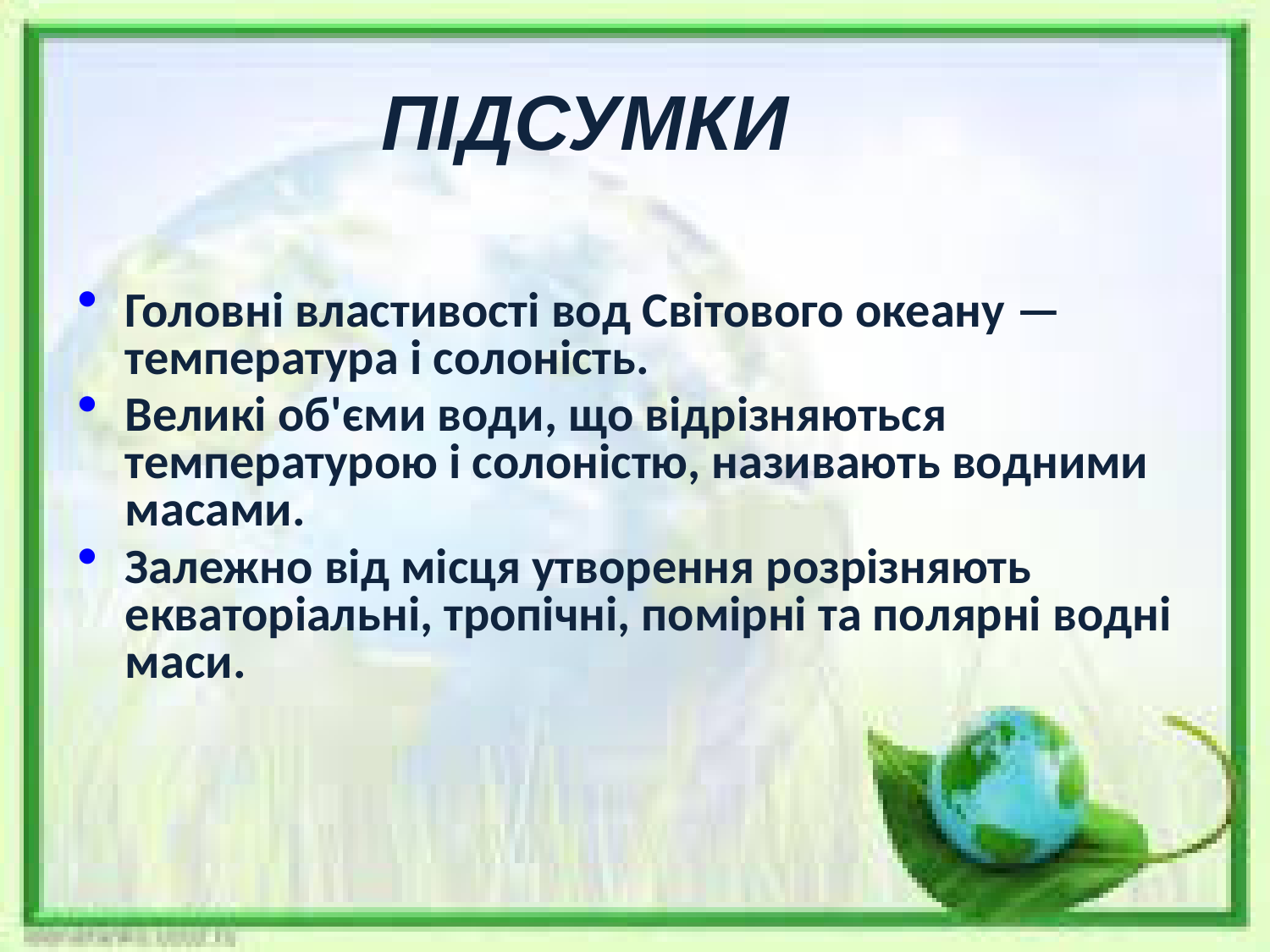

ПІДСУМКИ

Головні властивості вод Світового океану — температура і солоність.
Великі об'єми води, що відрізняються температурою і солоністю, називають водними масами.
Залежно від місця утворення розрізняють екваторіальні, тропічні, помірні та полярні водні маси.